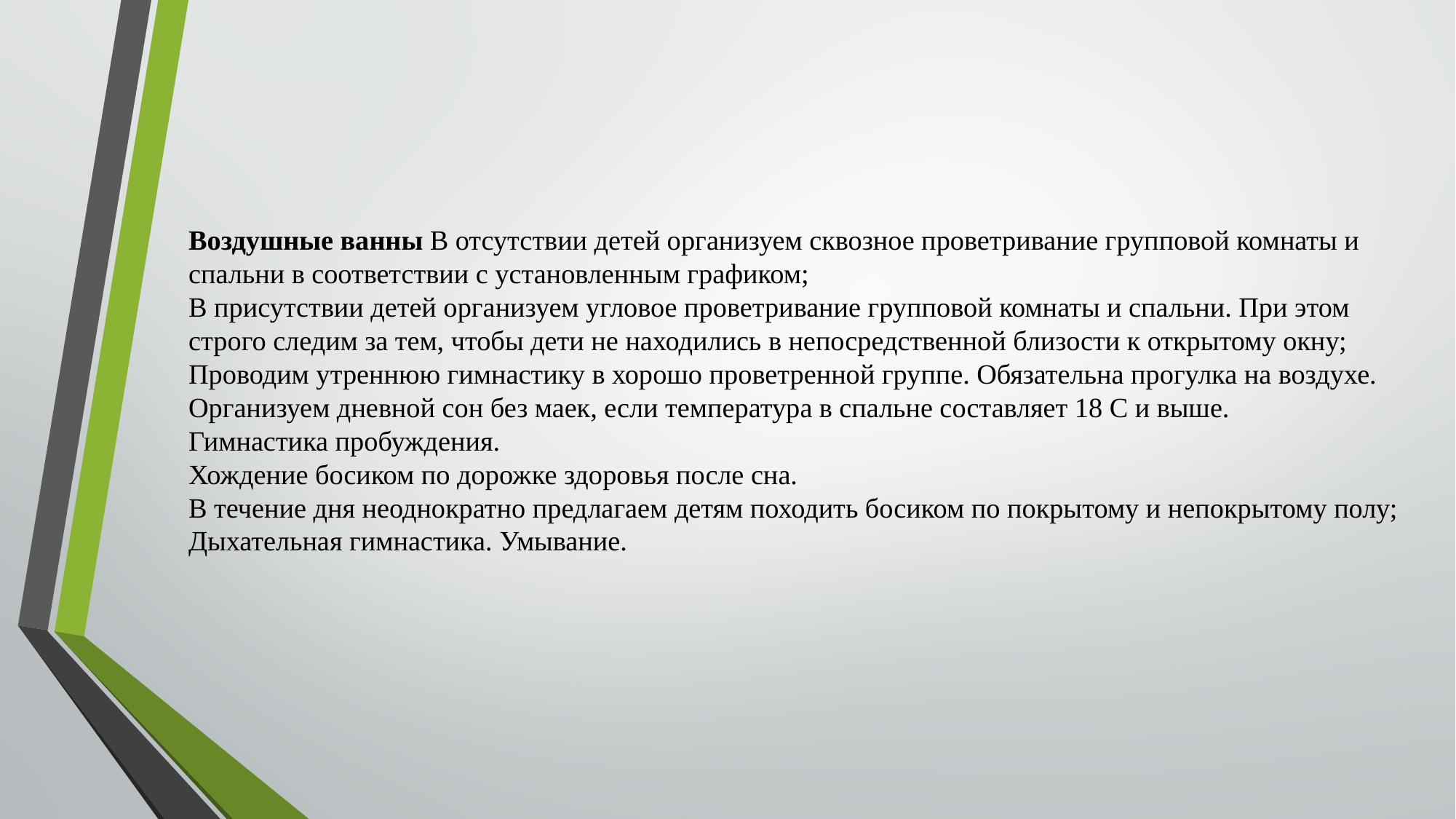

# Воздушные ванны В отсутствии детей организуем сквозное проветривание групповой комнаты и спальни в соответствии с установленным графиком; В присутствии детей организуем угловое проветривание групповой комнаты и спальни. При этом строго следим за тем, чтобы дети не находились в непосредственной близости к открытому окну; Проводим утреннюю гимнастику в хорошо проветренной группе. Обязательна прогулка на воздухе. Организуем дневной сон без маек, если температура в спальне составляет 18 С и выше. Гимнастика пробуждения. Хождение босиком по дорожке здоровья после сна. В течение дня неоднократно предлагаем детям походить босиком по покрытому и непокрытому полу; Дыхательная гимнастика. Умывание.